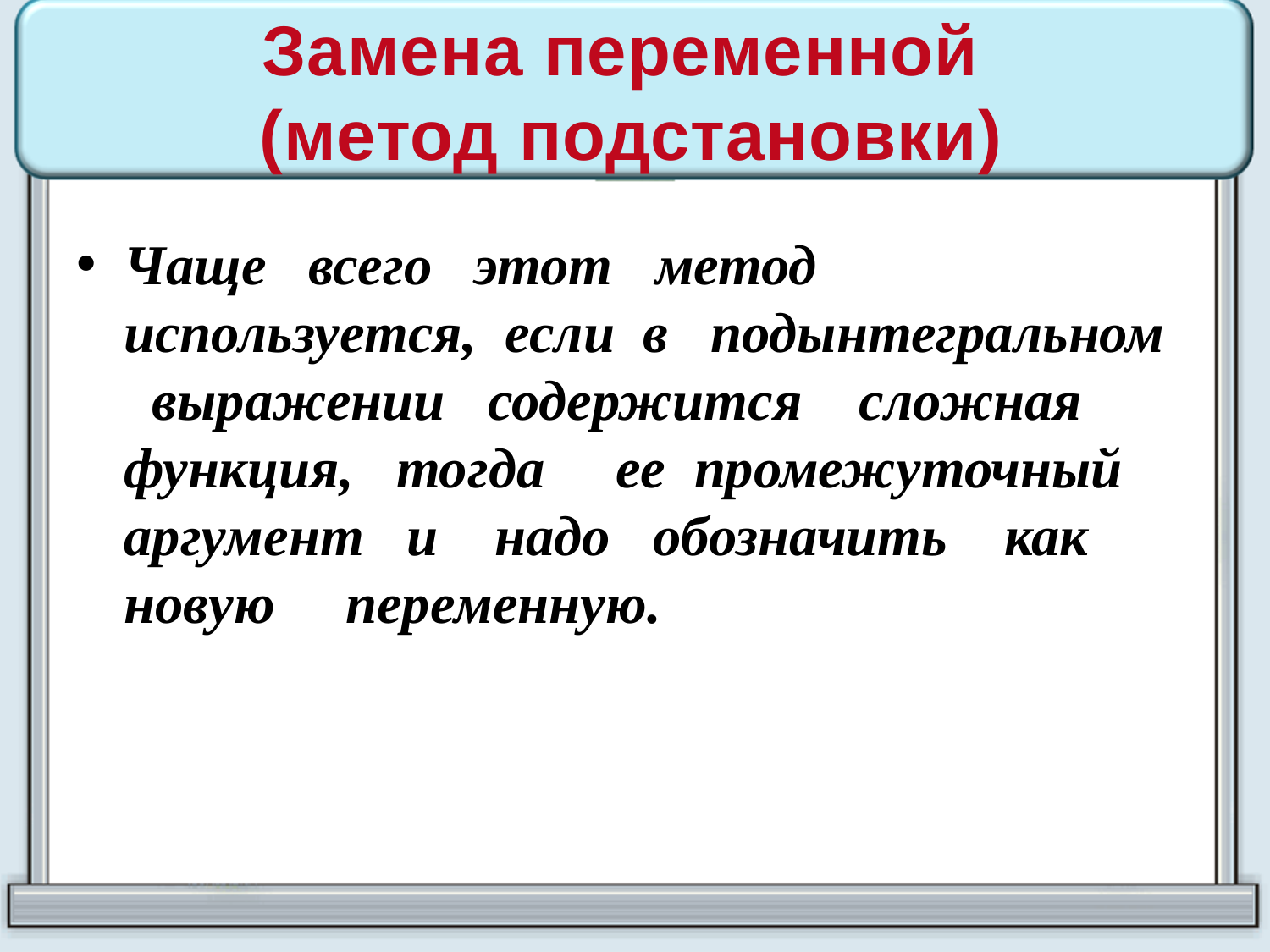

# Замена переменной (метод подстановки)
Чаще   всего   этот   метод   используется,  если  в   подынтегральном    выражении   содержится    сложная    функция,   тогда     ее  промежуточный    аргумент   и    надо   обозначить    как    новую     переменную.